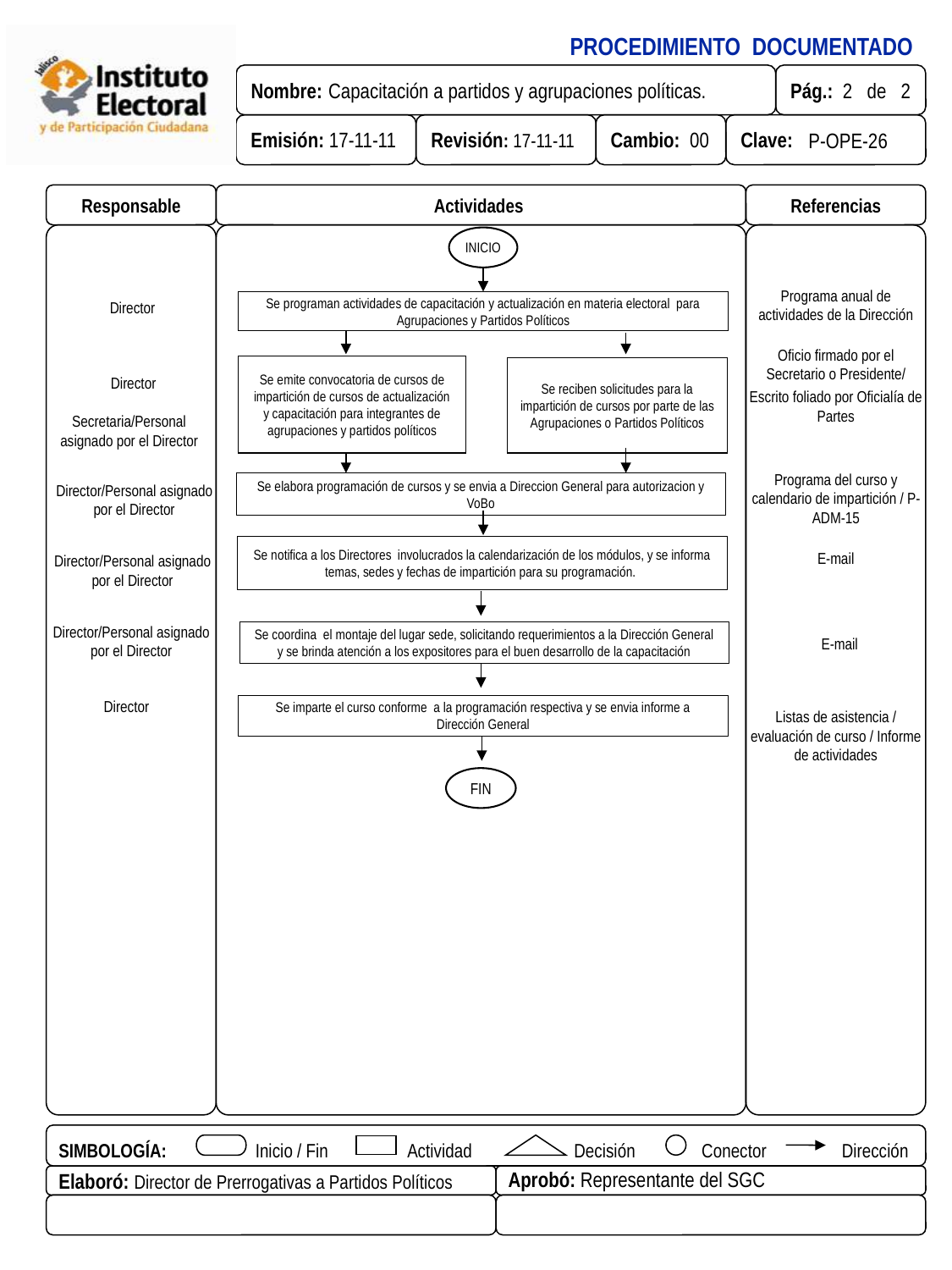

Responsable
Actividades
Referencias

INICIO
Programa anual de actividades de la Dirección
Se programan actividades de capacitación y actualización en materia electoral  para Agrupaciones y Partidos Políticos
Director
Oficio firmado por el Secretario o Presidente/
Se emite convocatoria de cursos de impartición de cursos de actualización y capacitación para integrantes de agrupaciones y partidos políticos
Se reciben solicitudes para la impartición de cursos por parte de las Agrupaciones o Partidos Políticos
Director
Escrito foliado por Oficialía de Partes
Secretaria/Personal asignado por el Director
Programa del curso y calendario de impartición / P-ADM-15
Se elabora programación de cursos y se envia a Direccion General para autorizacion y VoBo
Director/Personal asignado por el Director
Se notifica a los Directores  involucrados la calendarización de los módulos, y se informa temas, sedes y fechas de impartición para su programación.
E-mail
Director/Personal asignado por el Director
Director/Personal asignado por el Director
Se coordina  el montaje del lugar sede, solicitando requerimientos a la Dirección General y se brinda atención a los expositores para el buen desarrollo de la capacitación
E-mail
Director
Se imparte el curso conforme  a la programación respectiva y se envia informe a Dirección General
Listas de asistencia / evaluación de curso / Informe de actividades
FIN